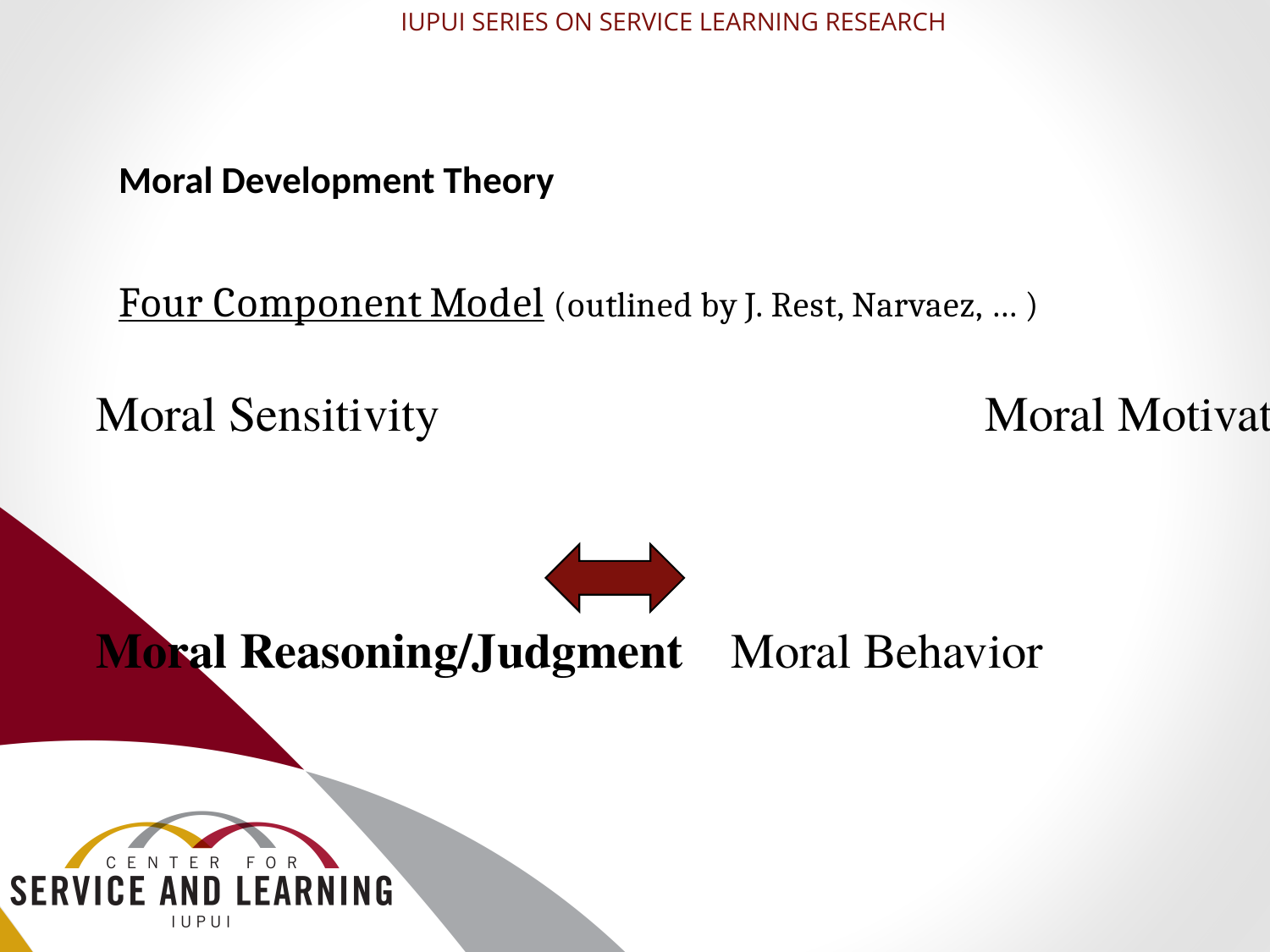

IUPUI SERIES ON SERVICE LEARNING RESEARCH
# Moral Development Theory

Four Component Model (outlined by J. Rest, Narvaez, … )
Moral Sensitivity	 				Moral Motivation

Moral Reasoning/Judgment	Moral Behavior